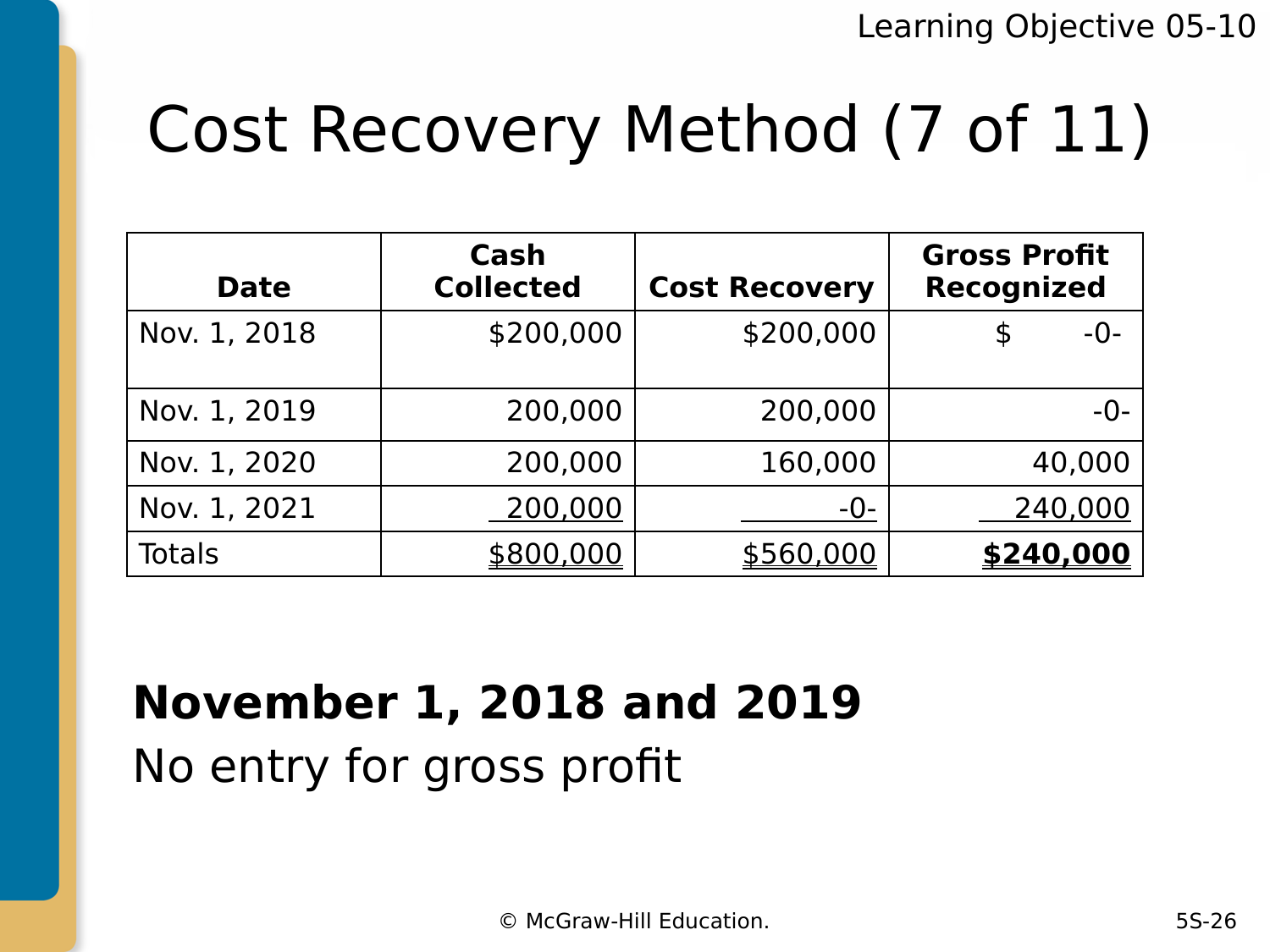

Learning Objective 05-10
# Cost Recovery Method (7 of 11)
| Date | Cash Collected | Cost Recovery | Gross Profit Recognized |
| --- | --- | --- | --- |
| Nov. 1, 2018 | $200,000 | $200,000 | $ -0- |
| Nov. 1, 2019 | 200,000 | 200,000 | -0- |
| Nov. 1, 2020 | 200,000 | 160,000 | 40,000 |
| Nov. 1, 2021 | 200,000 | -0- | 240,000 |
| Totals | $800,000 | $560,000 | $240,000 |
November 1, 2018 and 2019
No entry for gross profit